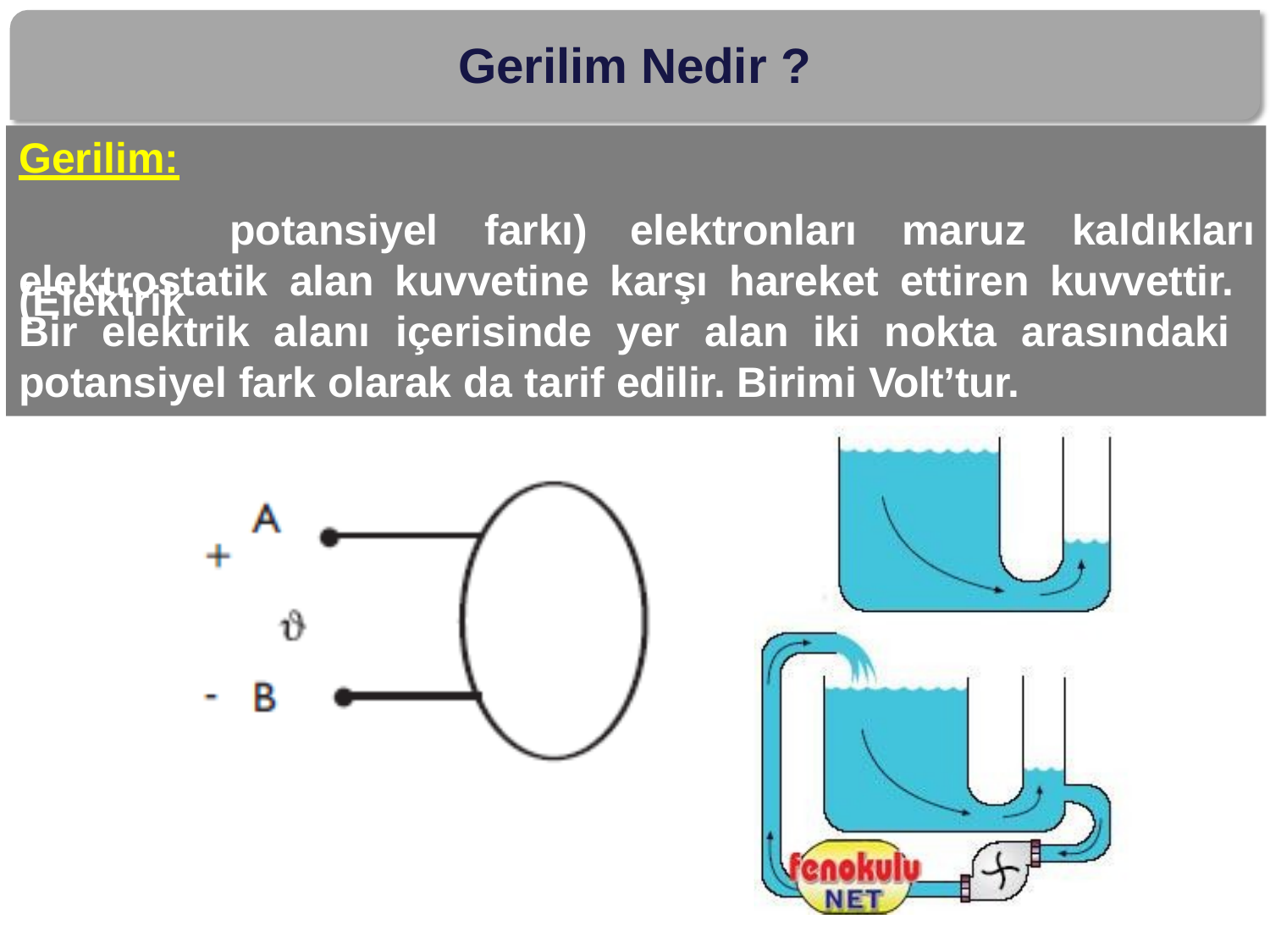

# Gerilim Nedir ?
Gerilim:  (Elektrik

potansiyel	farkı)
elektronları
maruz	kaldıkları
elektrostatik alan kuvvetine karşı hareket ettiren kuvvettir.  Bir elektrik alanı içerisinde yer alan iki nokta arasındaki  potansiyel fark olarak da tarif edilir. Birimi Volt’tur.